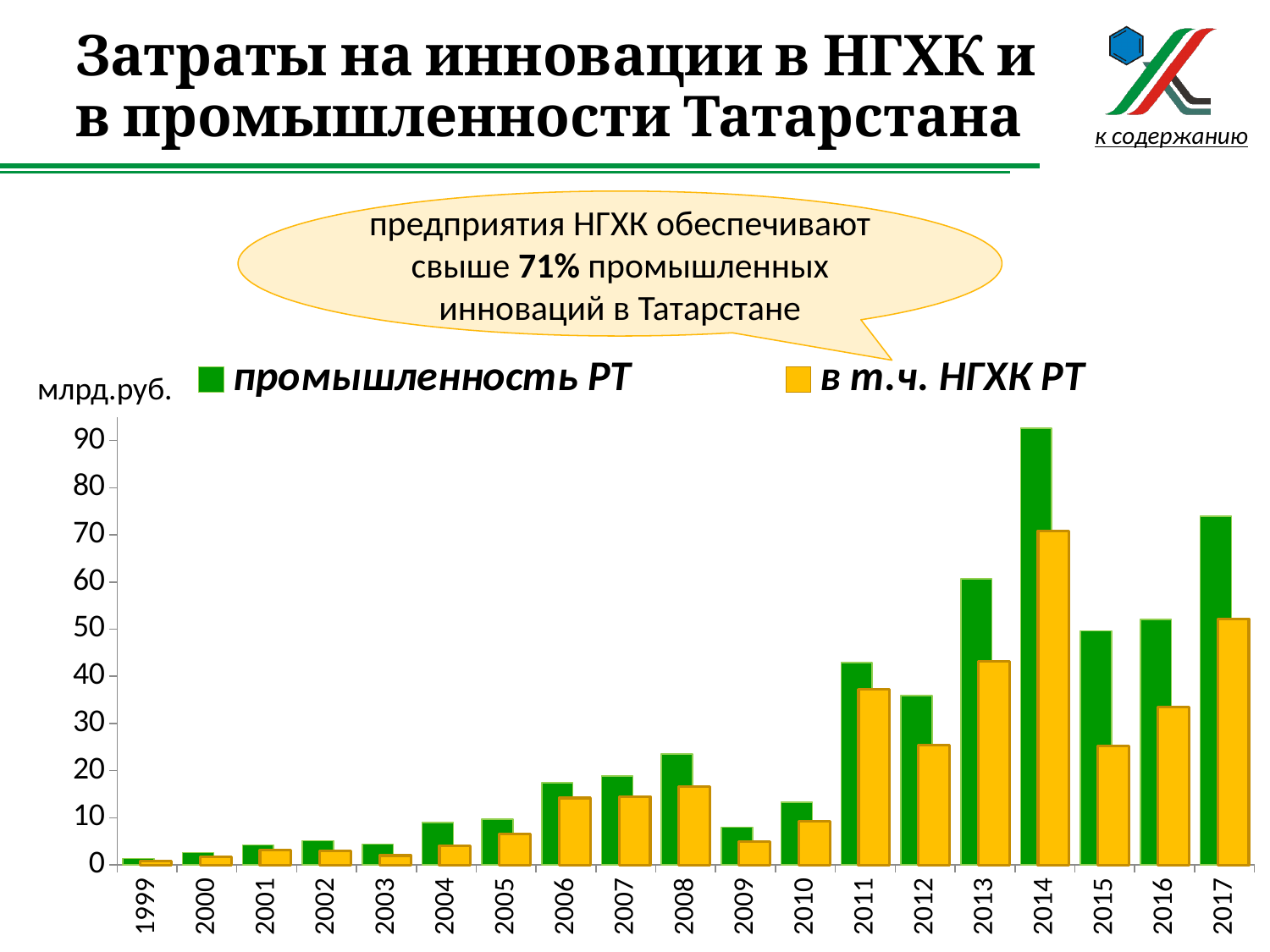

# Затраты на инновации в НГХК и в промышленности Татарстана
к содержанию
предприятия НГХК обеспечивают свыше 71% промышленных инноваций в Татарстане

### Chart

| Category | промышленность РТ | в т.ч. НГХК РТ |
|---|---|---|
| 1999 | 1.3817305999999998 | 0.8164830999999998 |
| 2000 | 2.6112249 | 1.7294825999999999 |
| 2001 | 4.246212700000001 | 3.1018641 |
| 2002 | 5.105669400000002 | 3.0029822000000004 |
| 2003 | 4.387178700000001 | 1.9930235 |
| 2004 | 8.9553664 | 4.099562700000002 |
| 2005 | 9.687800000000001 | 6.619699999999999 |
| 2006 | 17.452199999999998 | 14.201 |
| 2007 | 18.854800000000004 | 14.536 |
| 2008 | 23.5111 | 16.614500000000003 |
| 2009 | 8.0015 | 4.989800000000001 |
| 2010 | 13.280700000000001 | 9.248099999999999 |
| 2011 | 42.9343 | 37.2531 |
| 2012 | 35.9084 | 25.481499999999997 |
| 2013 | 60.70700000000001 | 43.2396 |
| 2014 | 92.60249999999998 | 70.85559999999998 |
| 2015 | 49.656800000000004 | 25.1707 |
| 2016 | 52.067400000000006 | 33.5555 |
| 2017 | 73.96130000000002 | 52.20840000000001 |
млрд.руб.